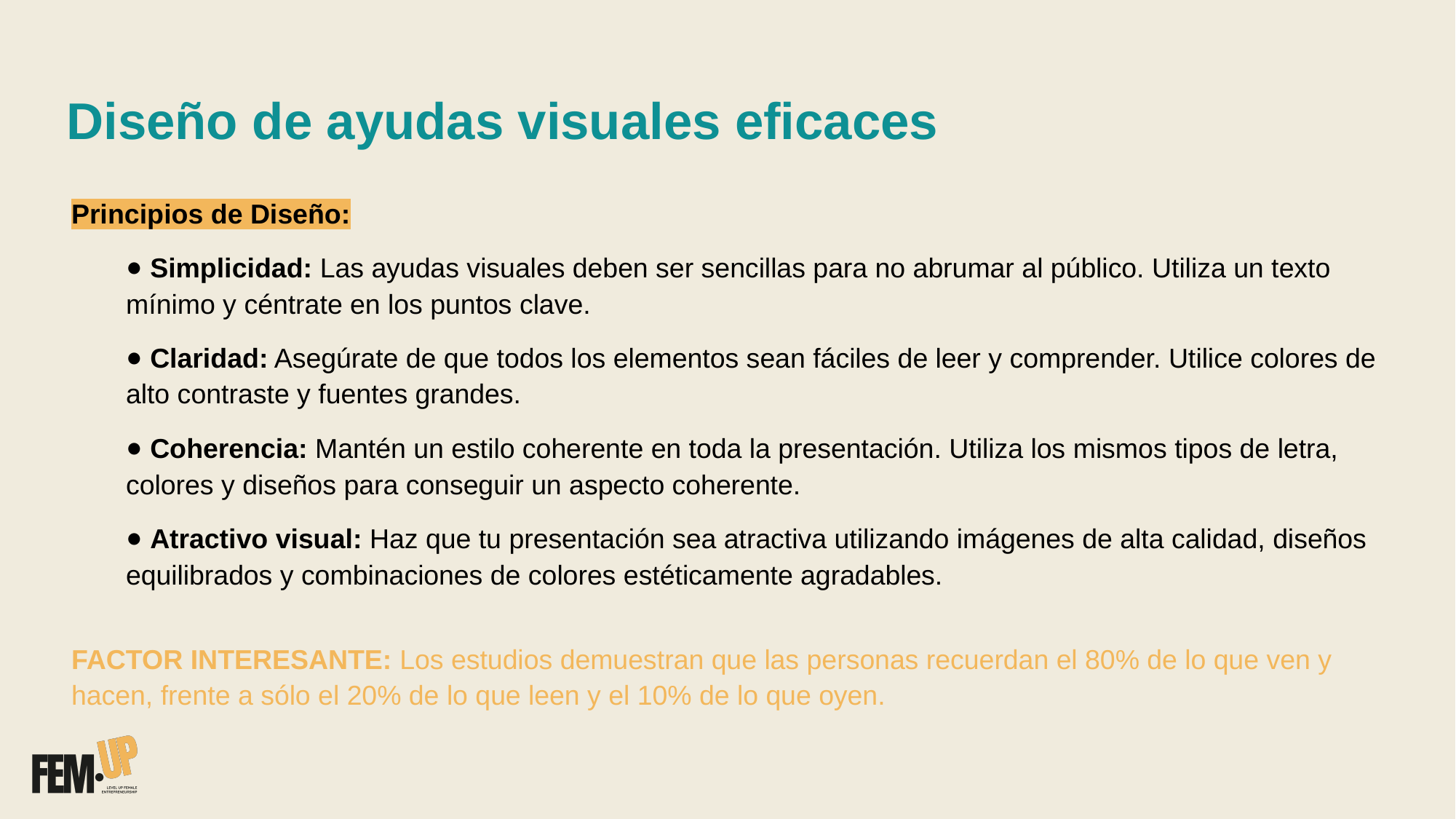

# Diseño de ayudas visuales eficaces
Principios de Diseño:
 Simplicidad: Las ayudas visuales deben ser sencillas para no abrumar al público. Utiliza un texto mínimo y céntrate en los puntos clave.
 Claridad: Asegúrate de que todos los elementos sean fáciles de leer y comprender. Utilice colores de alto contraste y fuentes grandes.
 Coherencia: Mantén un estilo coherente en toda la presentación. Utiliza los mismos tipos de letra, colores y diseños para conseguir un aspecto coherente.
 Atractivo visual: Haz que tu presentación sea atractiva utilizando imágenes de alta calidad, diseños equilibrados y combinaciones de colores estéticamente agradables.

FACTOR INTERESANTE: Los estudios demuestran que las personas recuerdan el 80% de lo que ven y hacen, frente a sólo el 20% de lo que leen y el 10% de lo que oyen.